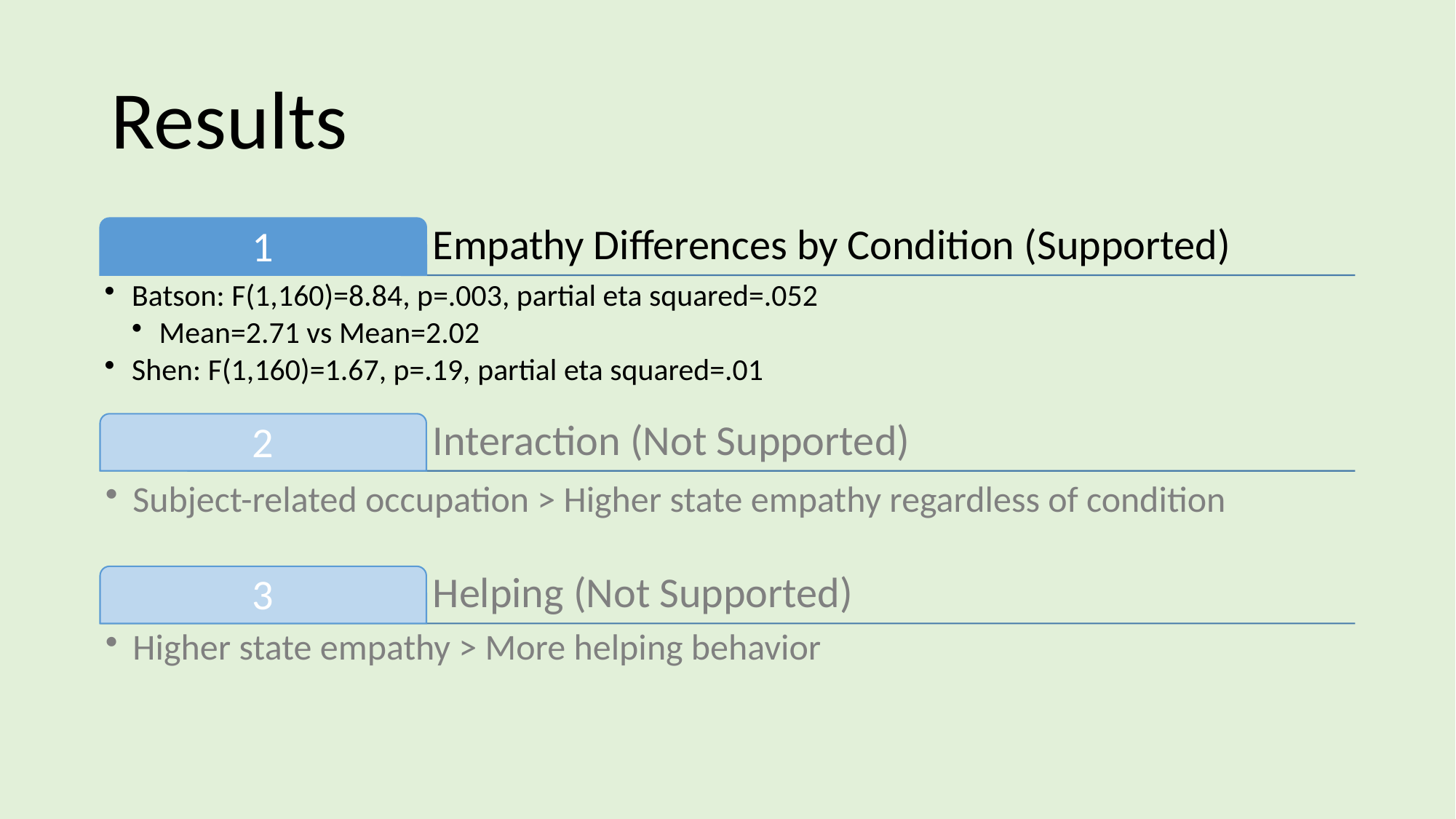

# Results
Empathy Differences by Condition (Supported)
1
Batson: F(1,160)=8.84, p=.003, partial eta squared=.052
Mean=2.71 vs Mean=2.02
Shen: F(1,160)=1.67, p=.19, partial eta squared=.01
Interaction (Not Supported)
2
Subject-related occupation > Higher state empathy regardless of condition
Helping (Not Supported)
3
Higher state empathy > More helping behavior